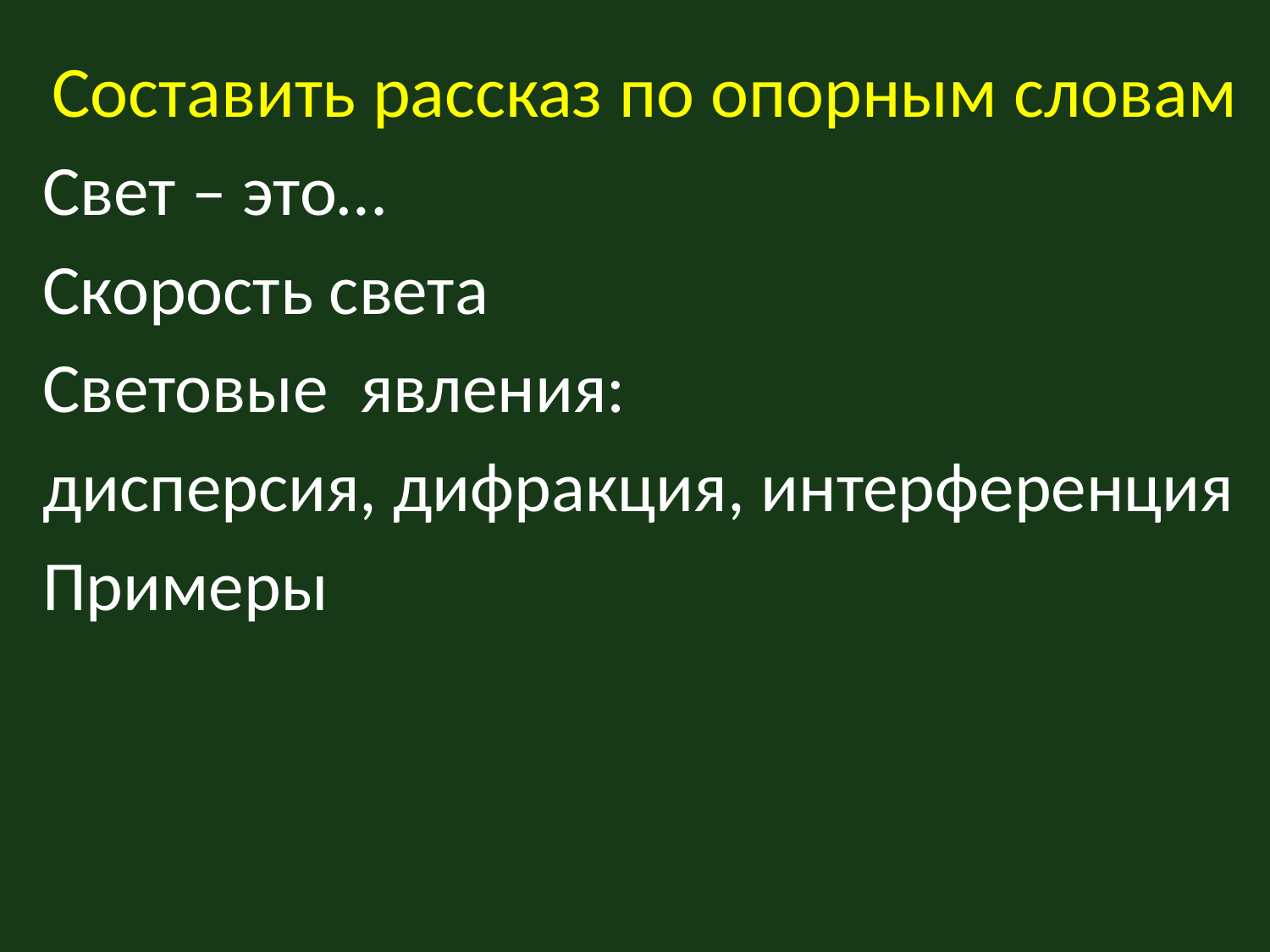

# Составить рассказ по опорным словам
Свет – это…
Скорость света
Световые  явления:
дисперсия, дифракция, интерференция
Примеры